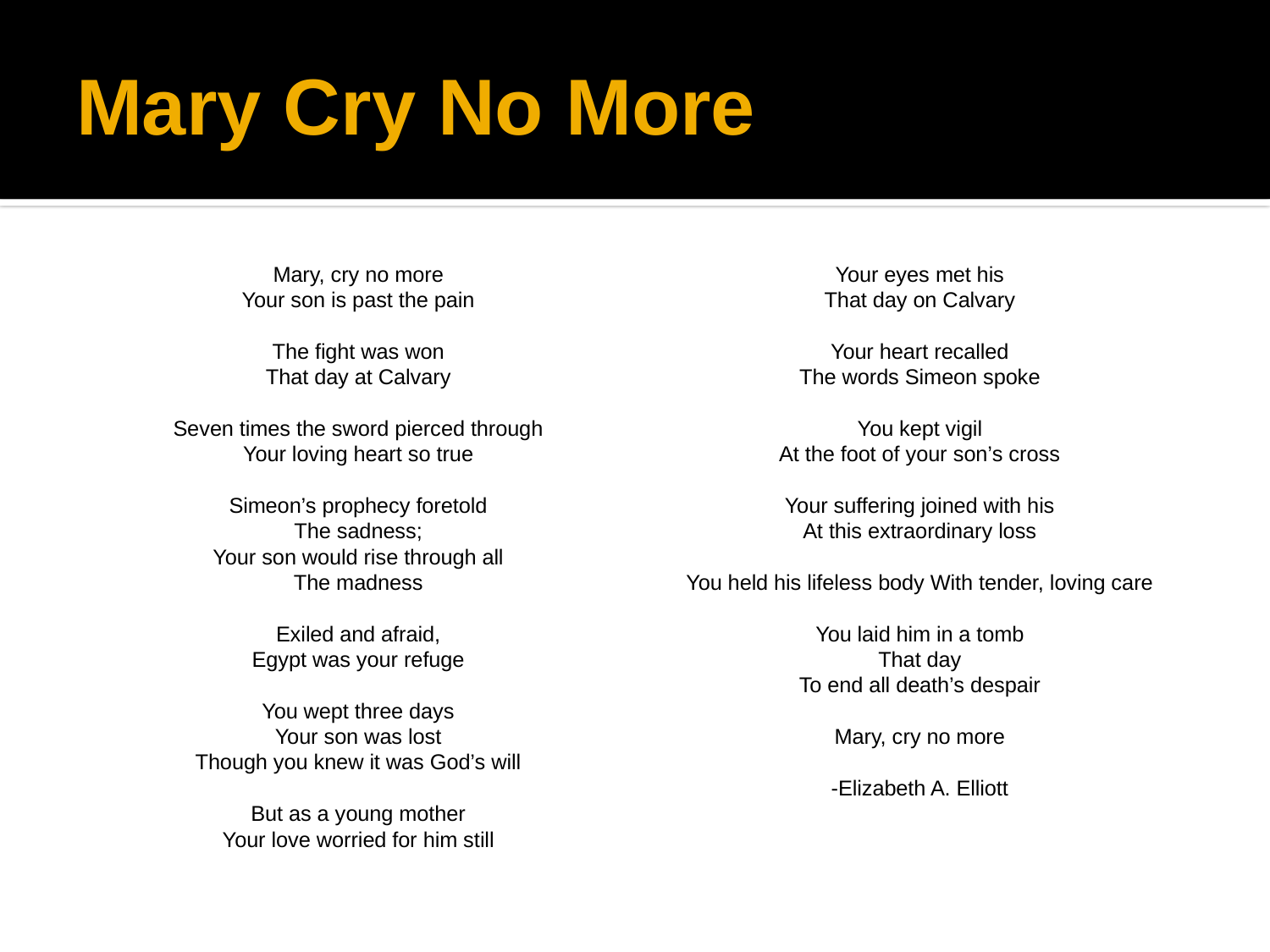

# Mary Cry No More

Mary, cry no more
Your son is past the pain

The fight was won
That day at Calvary

Seven times the sword pierced through
Your loving heart so true

Simeon’s prophecy foretold
The sadness;
Your son would rise through all
The madness

Exiled and afraid,
Egypt was your refuge

You wept three days
Your son was lost
Though you knew it was God’s will

But as a young mother
Your love worried for him still

Your eyes met his
That day on Calvary

Your heart recalled
The words Simeon spoke

You kept vigil
At the foot of your son’s cross

Your suffering joined with his
At this extraordinary loss

You held his lifeless body With tender, loving care

You laid him in a tomb
That day
To end all death’s despair

Mary, cry no more

-Elizabeth A. Elliott